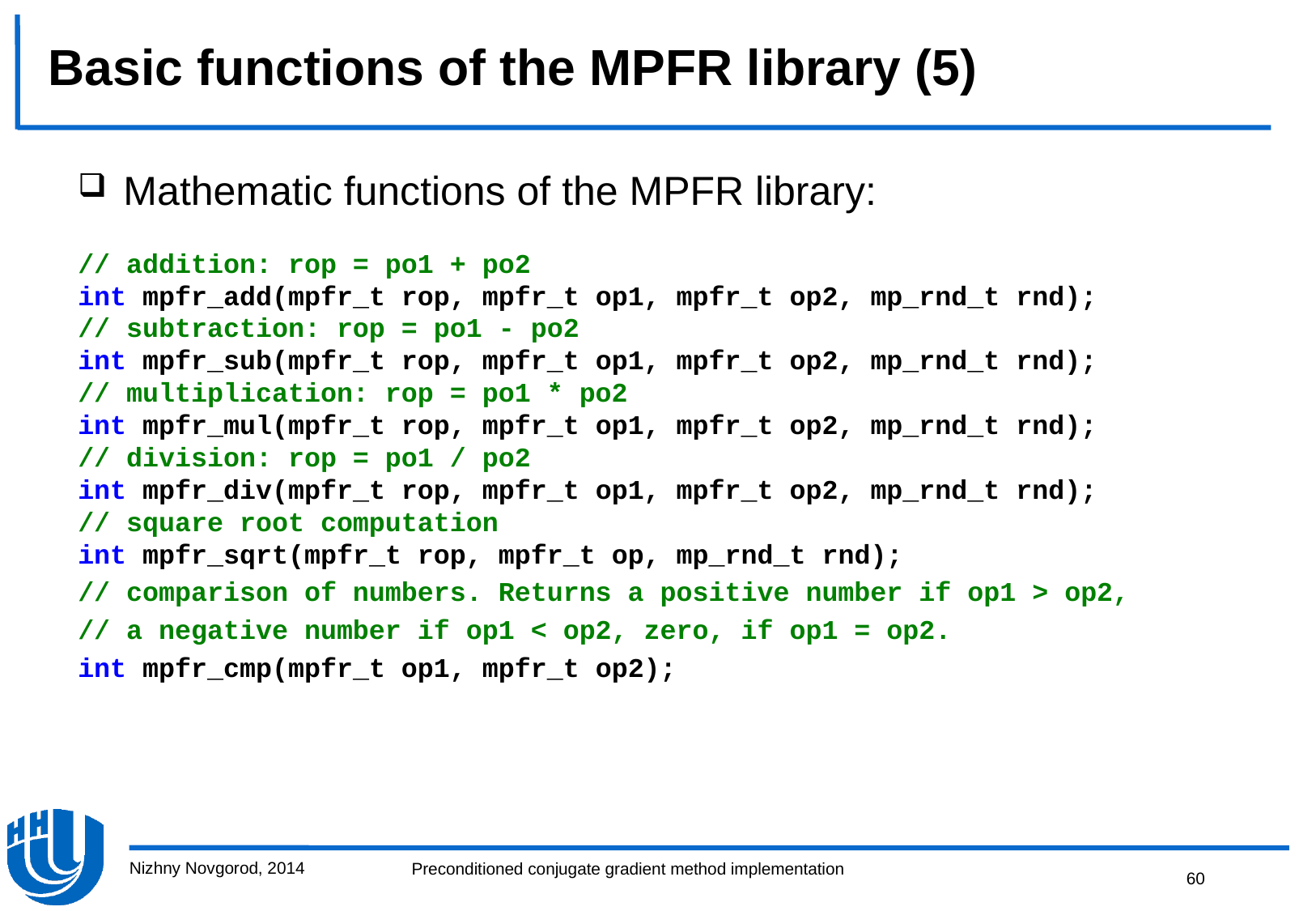

# Basic functions of the MPFR library (5)
Mathematic functions of the MPFR library:

// addition: rop = po1 + po2
int mpfr_add(mpfr_t rop, mpfr_t op1, mpfr_t op2, mp_rnd_t rnd);
// subtraction: rop = po1 - po2
int mpfr_sub(mpfr_t rop, mpfr_t op1, mpfr_t op2, mp_rnd_t rnd);
// multiplication: rop = po1 * po2
int mpfr_mul(mpfr_t rop, mpfr_t op1, mpfr_t op2, mp_rnd_t rnd);
// division: rop = po1 / po2
int mpfr_div(mpfr_t rop, mpfr_t op1, mpfr_t op2, mp_rnd_t rnd);
// square root computation
int mpfr_sqrt(mpfr_t rop, mpfr_t op, mp_rnd_t rnd);
// comparison of numbers. Returns a positive number if op1 > op2,
// a negative number if op1 < op2, zero, if op1 = op2.
int mpfr_cmp(mpfr_t op1, mpfr_t op2);

Nizhny Novgorod, 2014
60
Preconditioned conjugate gradient method implementation